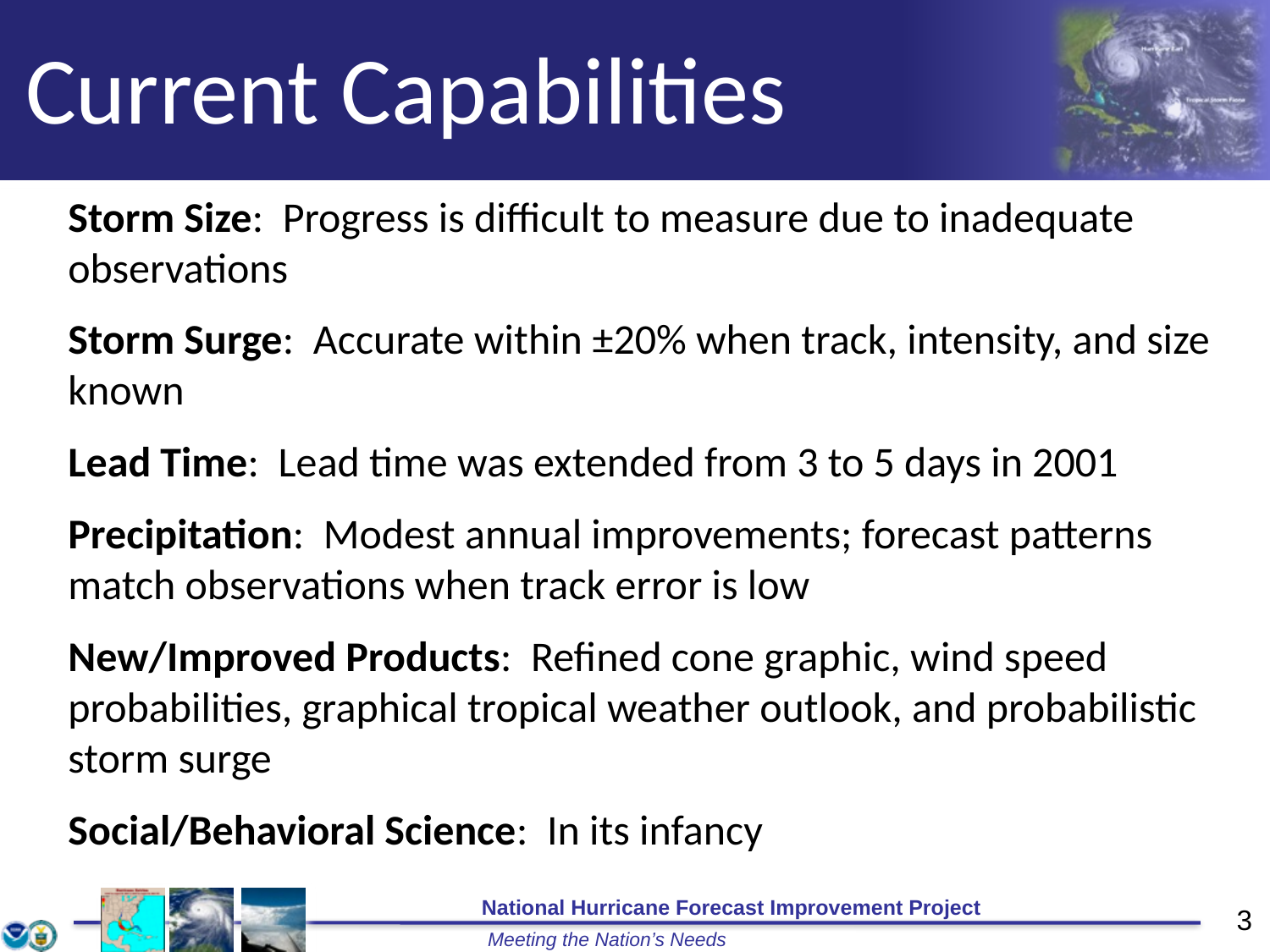

# Current Capabilities
Storm Size:  Progress is difficult to measure due to inadequate observations
Storm Surge:  Accurate within ±20% when track, intensity, and size known
Lead Time:  Lead time was extended from 3 to 5 days in 2001
Precipitation:  Modest annual improvements; forecast patterns match observations when track error is low
New/Improved Products:  Refined cone graphic, wind speed probabilities, graphical tropical weather outlook, and probabilistic storm surge
Social/Behavioral Science:  In its infancy